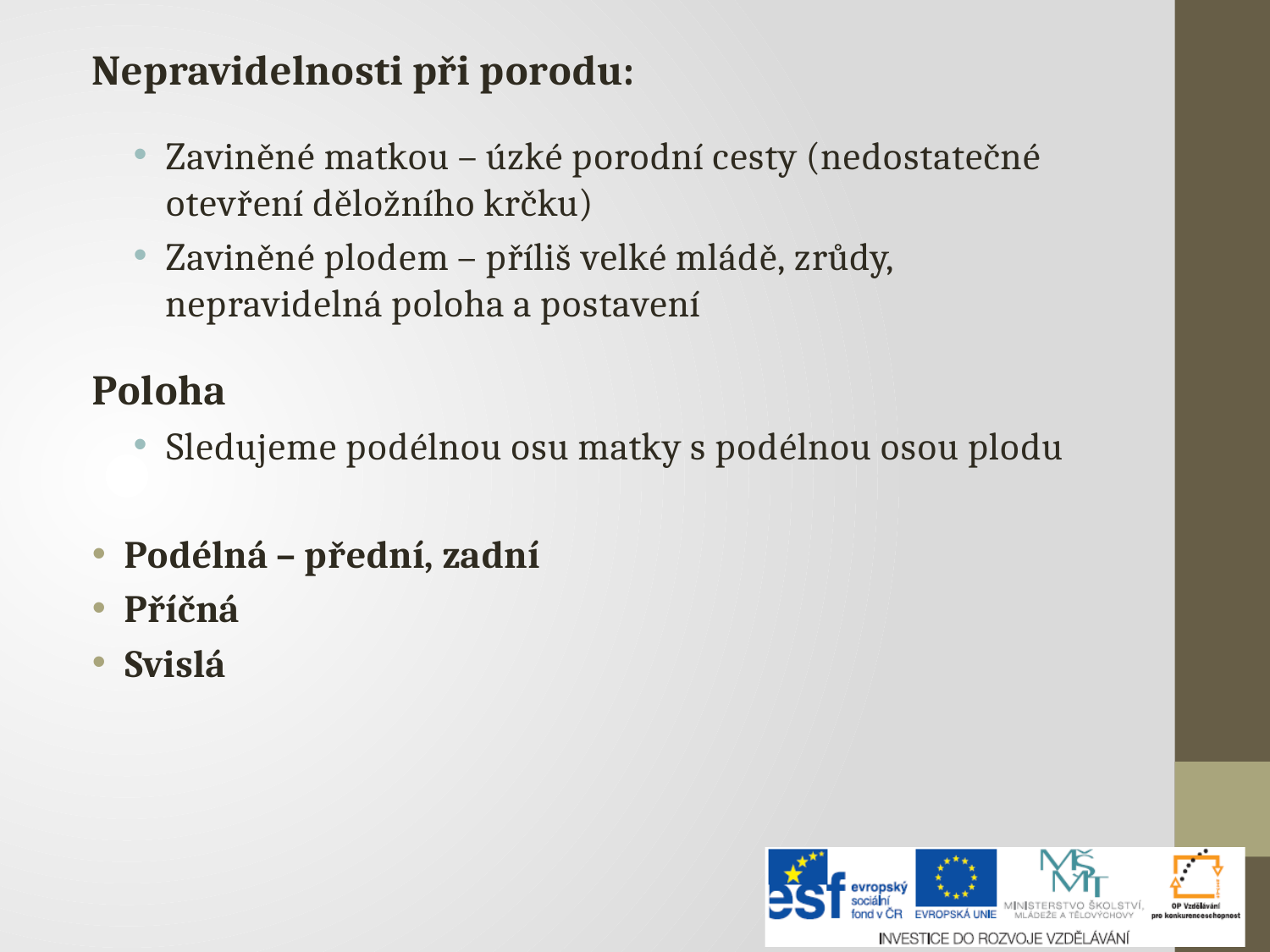

Nepravidelnosti při porodu:

Zaviněné matkou – úzké porodní cesty (nedostatečné otevření děložního krčku)
Zaviněné plodem – příliš velké mládě, zrůdy, nepravidelná poloha a postavení

Poloha
Sledujeme podélnou osu matky s podélnou osou plodu

Podélná – přední, zadní
Příčná
Svislá